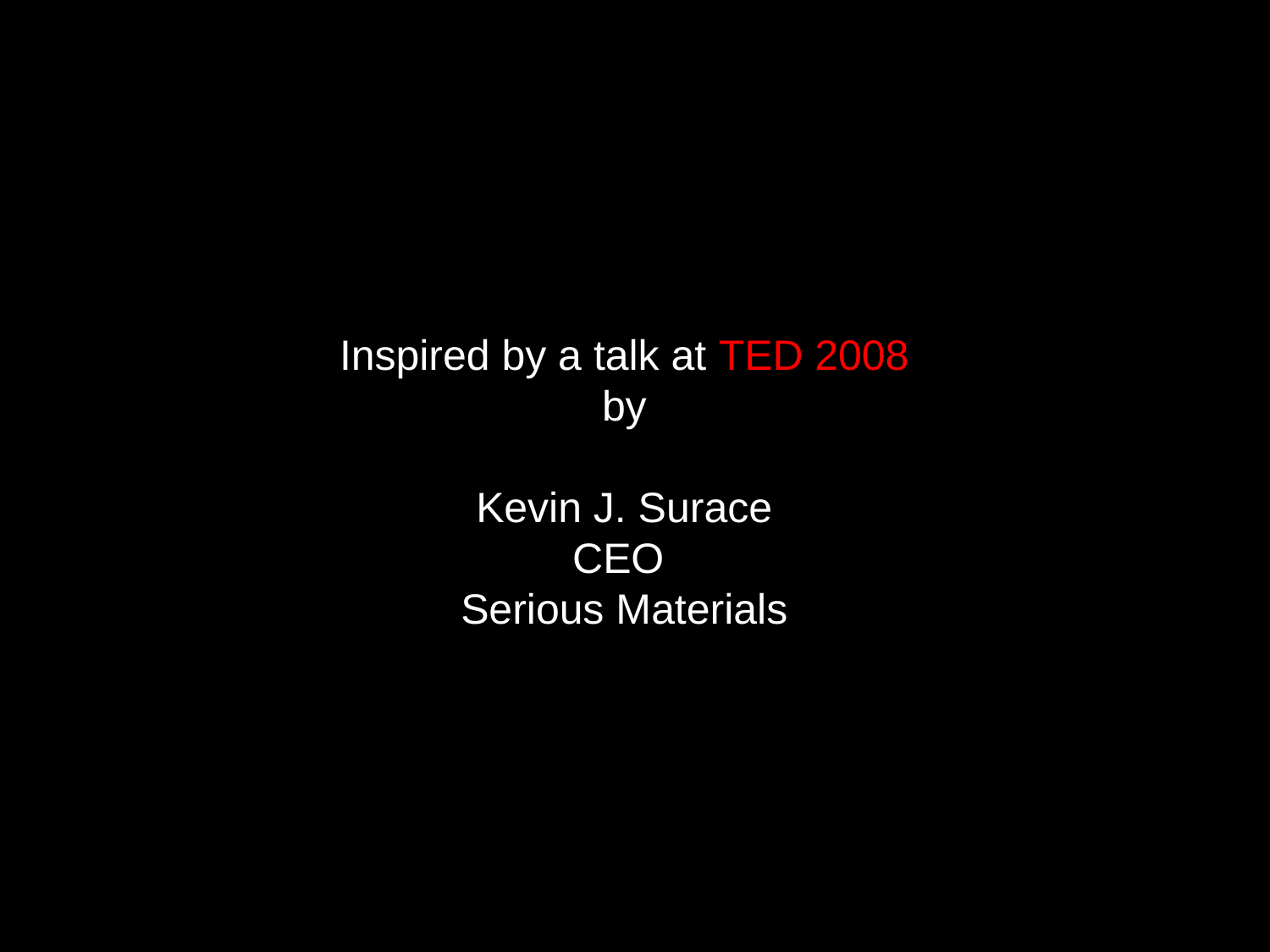

Inspired by a talk at TED 2008 by

Kevin J. Surace
CEO
Serious Materials